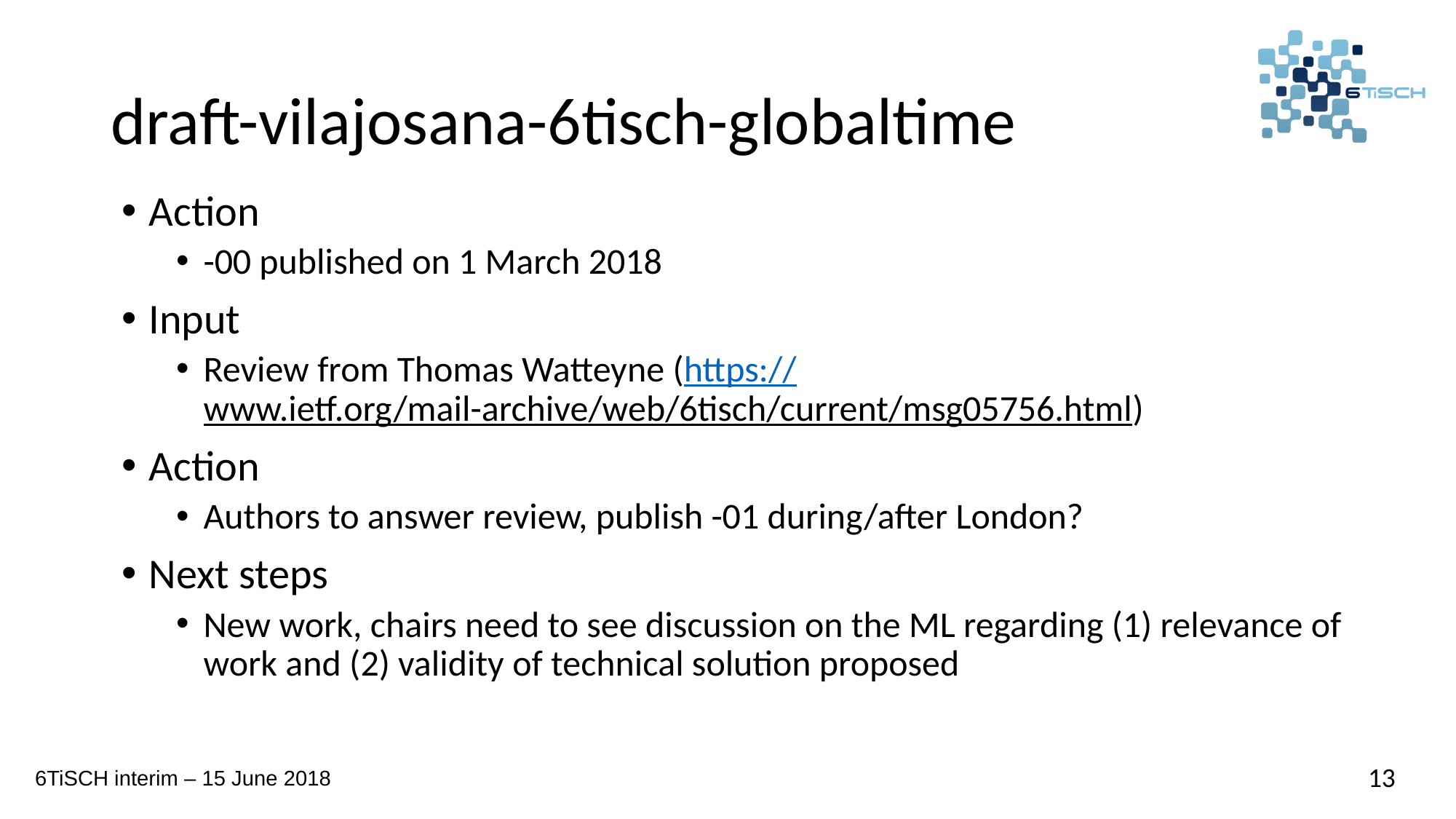

# draft-vilajosana-6tisch-globaltime
Action
-00 published on 1 March 2018
Input
Review from Thomas Watteyne (https://www.ietf.org/mail-archive/web/6tisch/current/msg05756.html)
Action
Authors to answer review, publish -01 during/after London?
Next steps
New work, chairs need to see discussion on the ML regarding (1) relevance of work and (2) validity of technical solution proposed
13